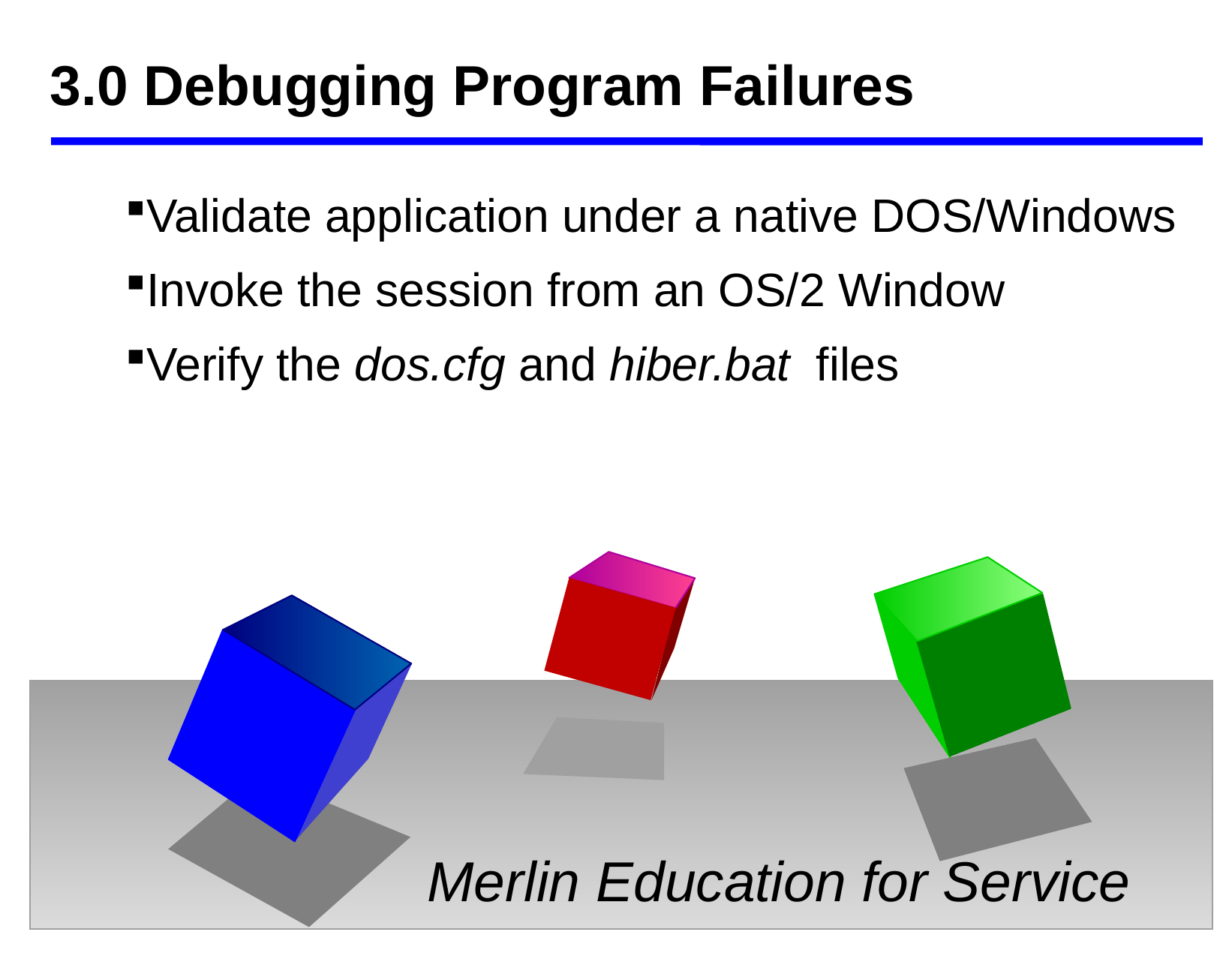

3.0 Debugging Program Failures

Validate application under a native DOS/Windows
Invoke the session from an OS/2 Window
Verify the dos.cfg and hiber.bat  files

Merlin Education for Service